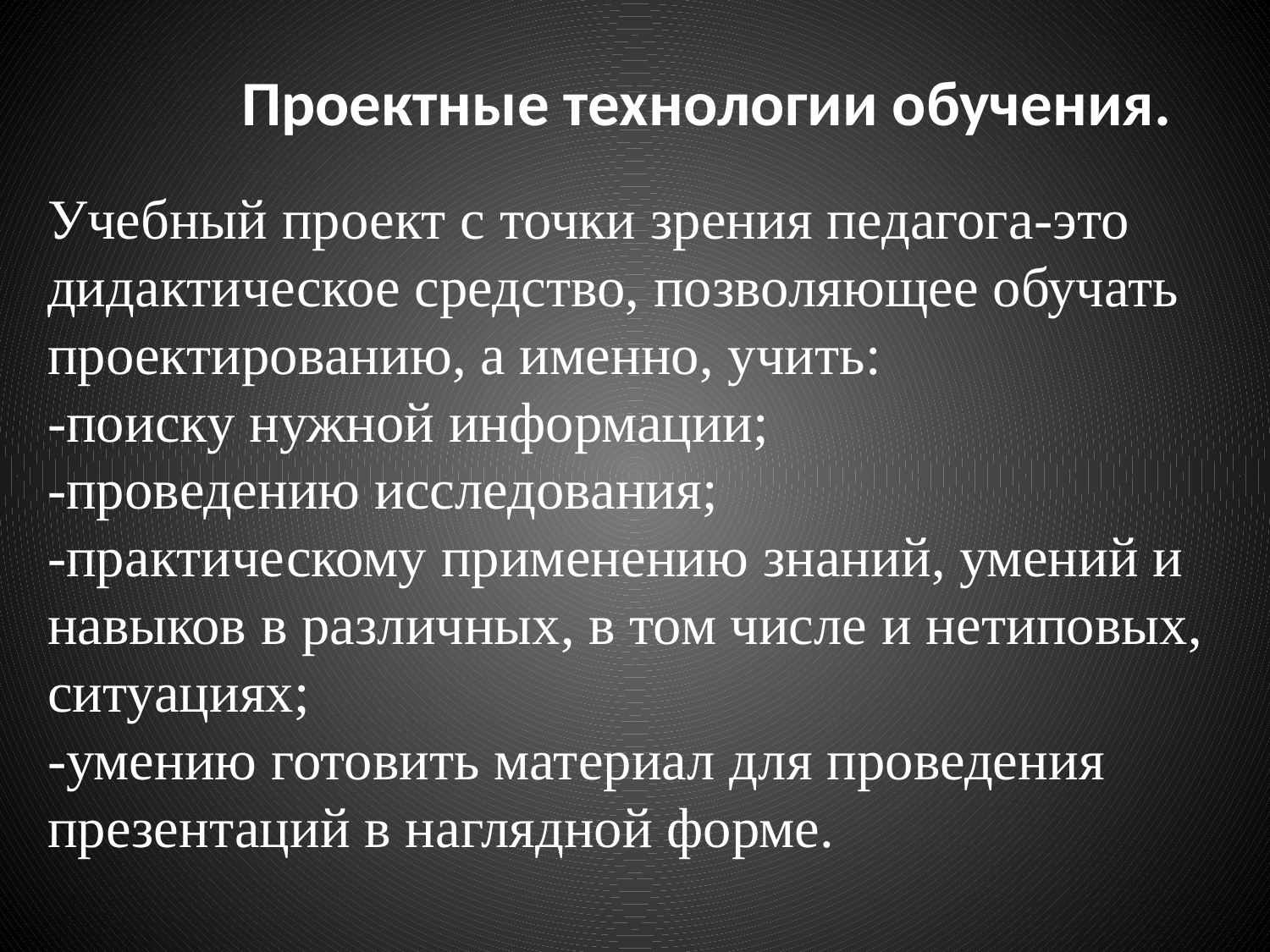

Проектные технологии обучения.
Учебный проект с точки зрения педагога-это дидактическое средство, позволяющее обучать проектированию, а именно, учить:
-поиску нужной информации;
-проведению исследования;
-практическому применению знаний, умений и навыков в различных, в том числе и нетиповых, ситуациях;
-умению готовить материал для проведения презентаций в наглядной форме.